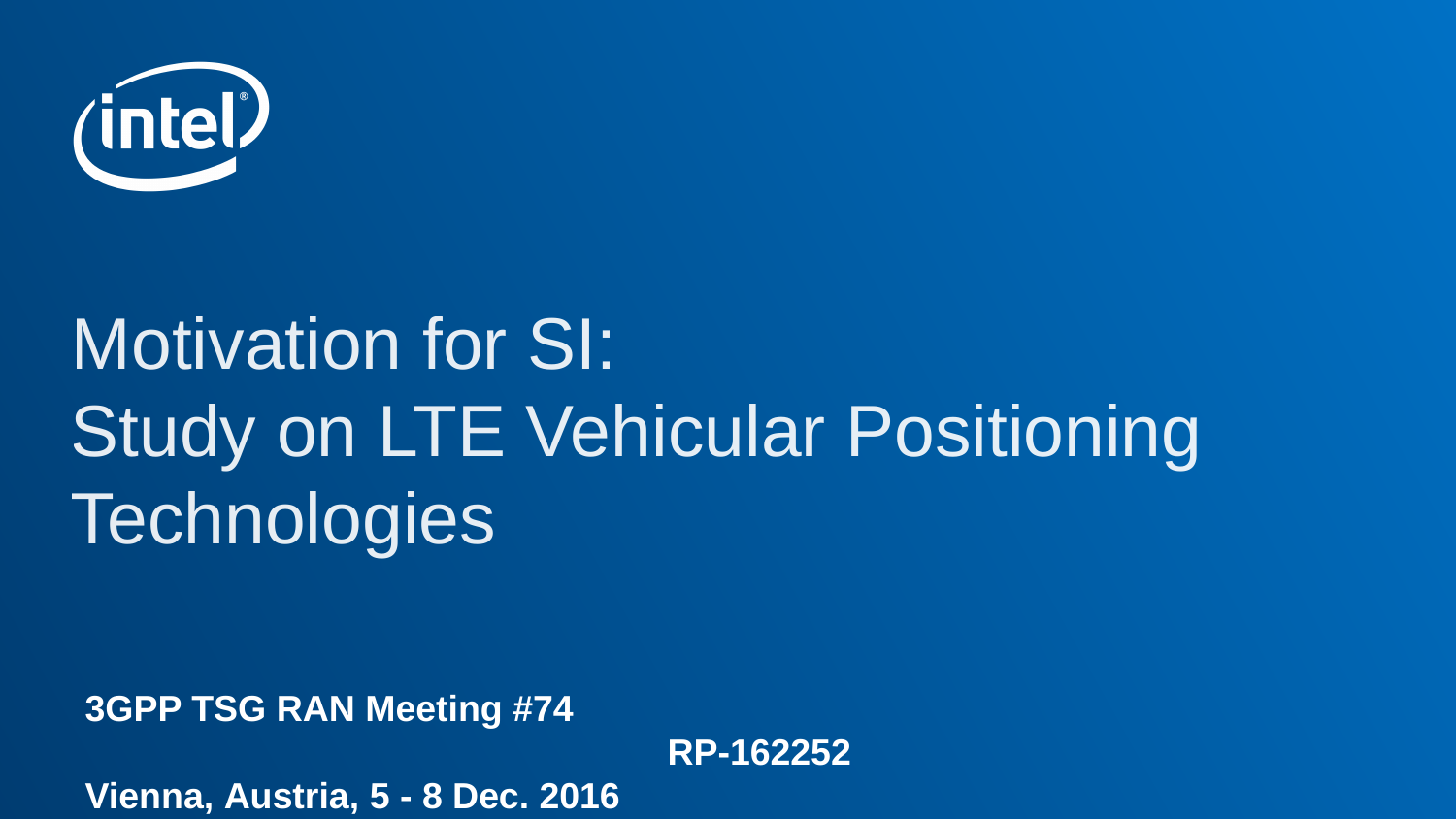

# Motivation for SI: Study on LTE Vehicular Positioning Technologies
3GPP TSG RAN Meeting #74									RP-162252
Vienna, Austria, 5 - 8 Dec. 2016